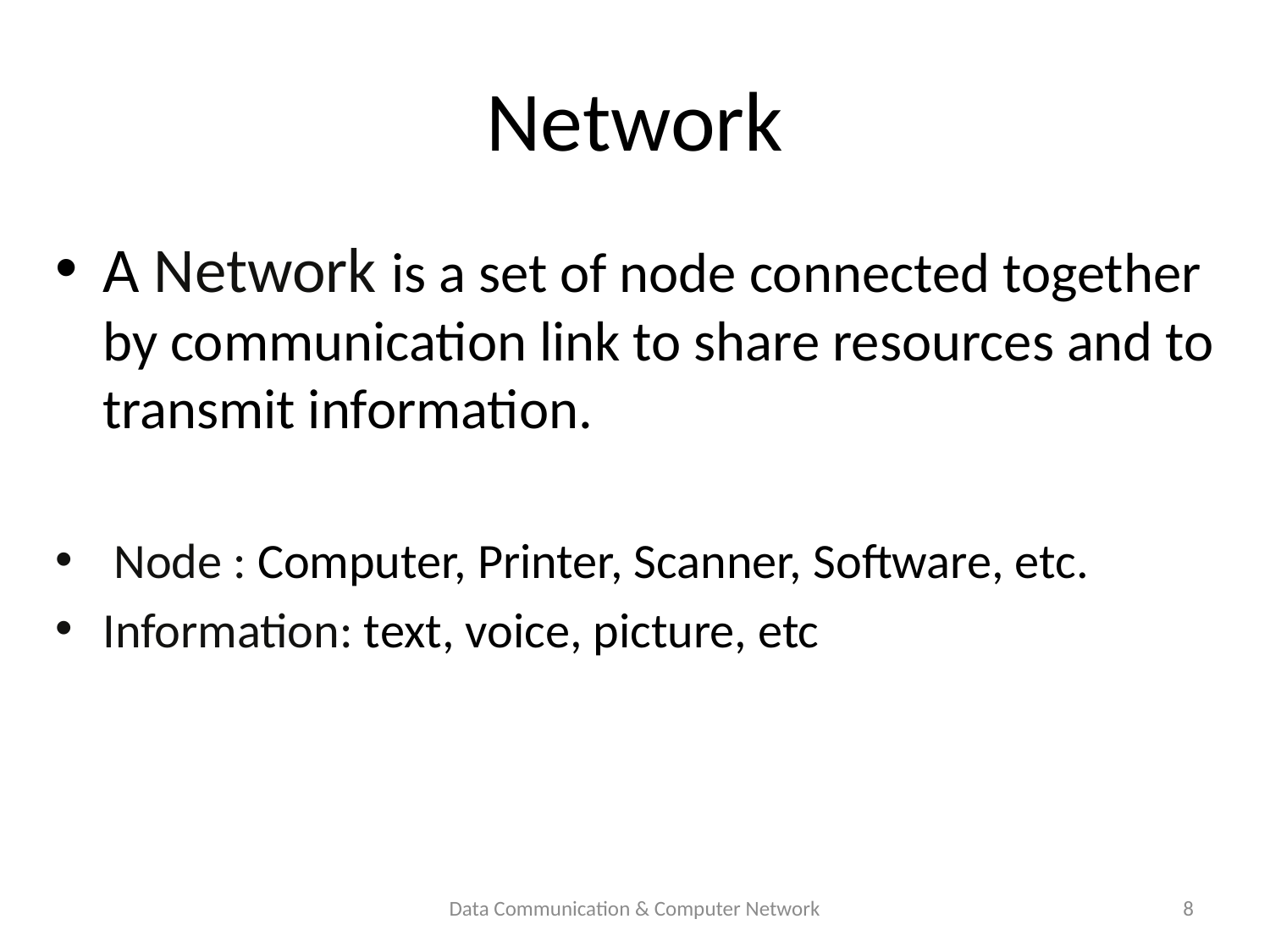

# Network
A Network is a set of node connected together by communication link to share resources and to transmit information.

 Node : Computer, Printer, Scanner, Software, etc.
Information: text, voice, picture, etc

Data Communication & Computer Network
8